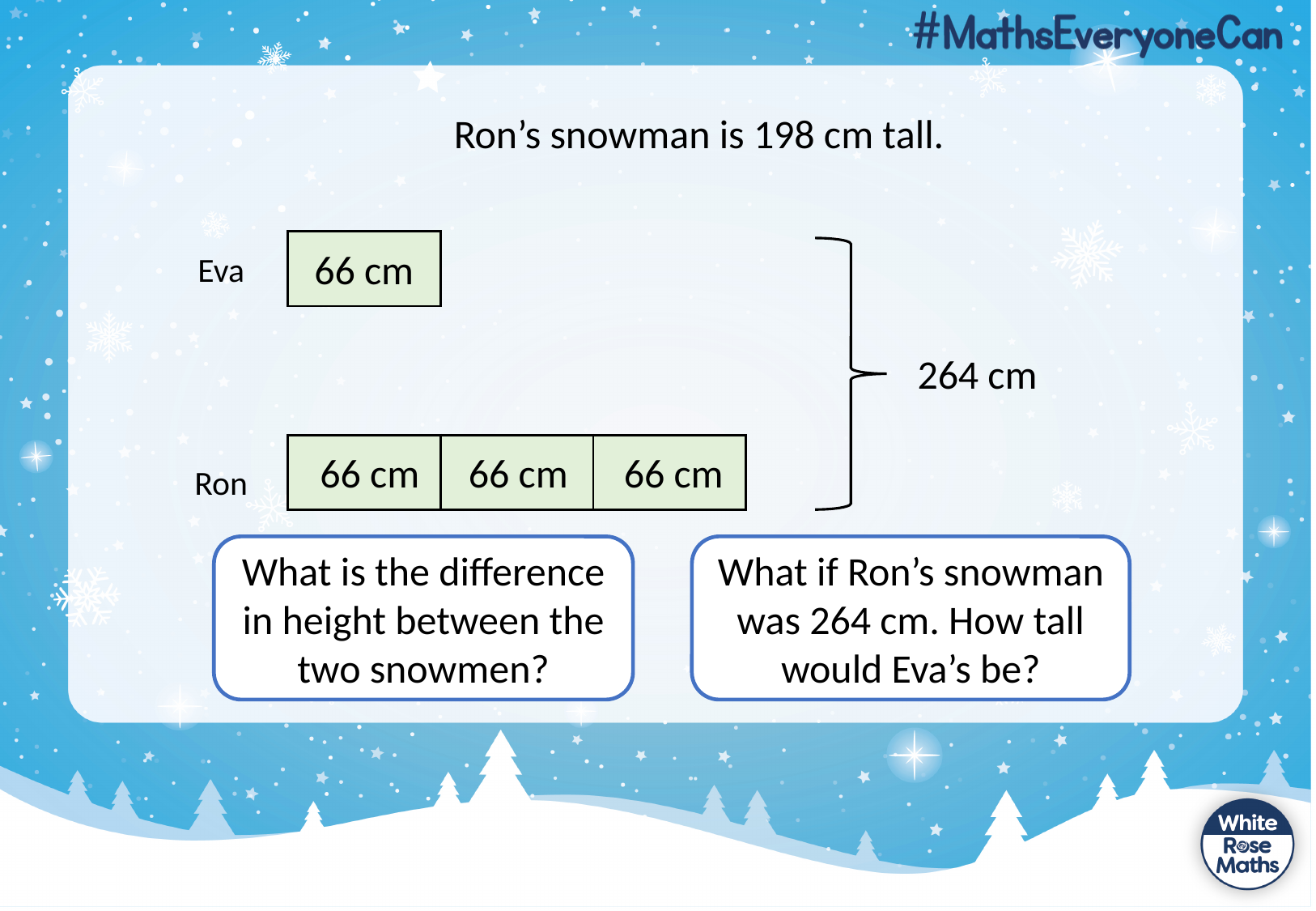

Ron’s snowman is 198 cm tall.
|  |
| --- |
66 cm

Eva
264 cm
|  |
| --- |
|  |
| --- |
|  |
| --- |
66 cm
66 cm
66 cm
Ron
What is the difference in height between the two snowmen?
What if Ron’s snowman was 264 cm. How tall would Eva’s be?